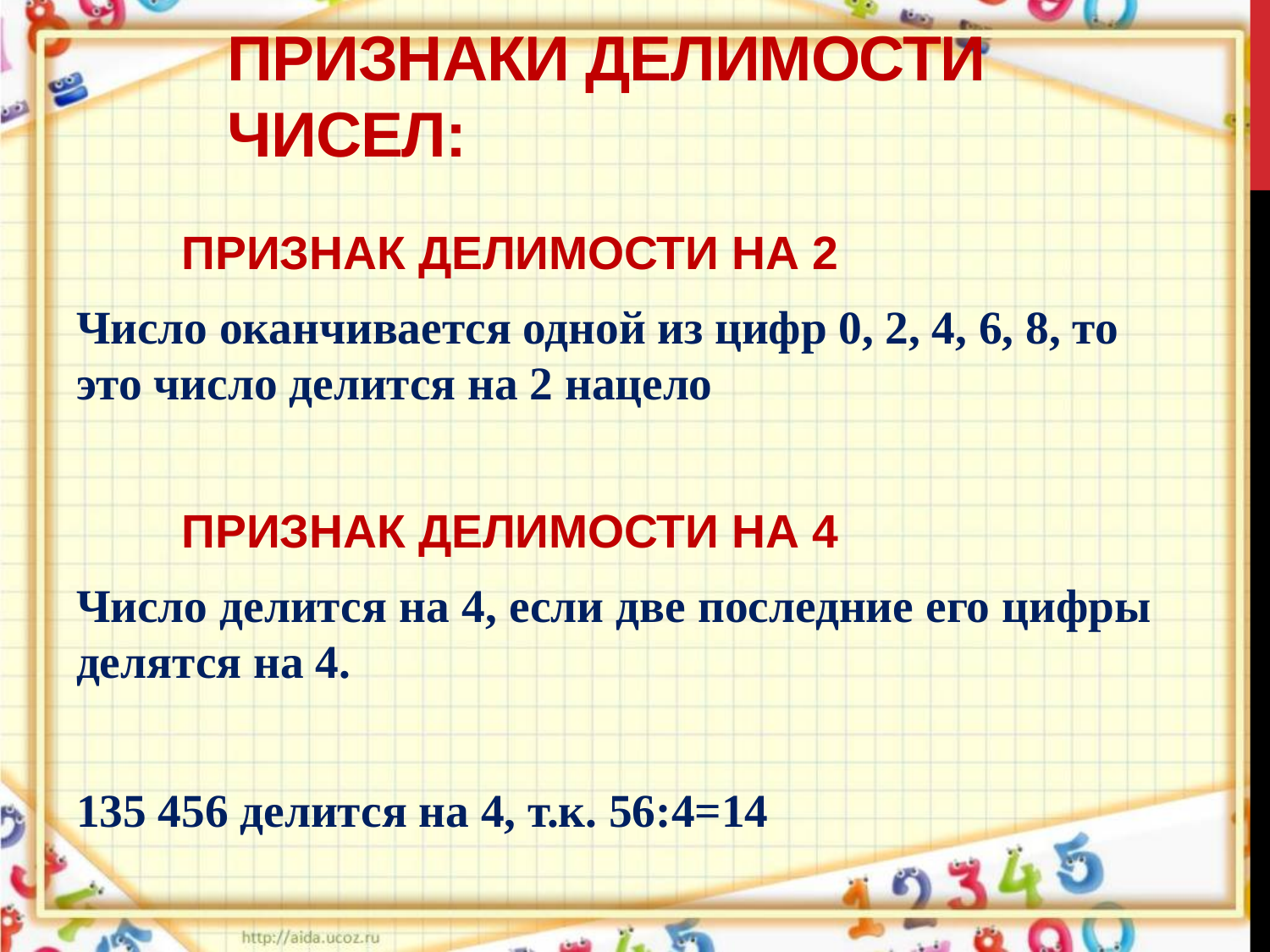

# Признаки делимости чисел:
	ПРИЗНАК ДЕЛИМОСТИ НА 2
Число оканчивается одной из цифр 0, 2, 4, 6, 8, то это число делится на 2 нацело

	ПРИЗНАК ДЕЛИМОСТИ НА 4
Число делится на 4, если две последние его цифры делятся на 4.

135 456 делится на 4, т.к. 56:4=14